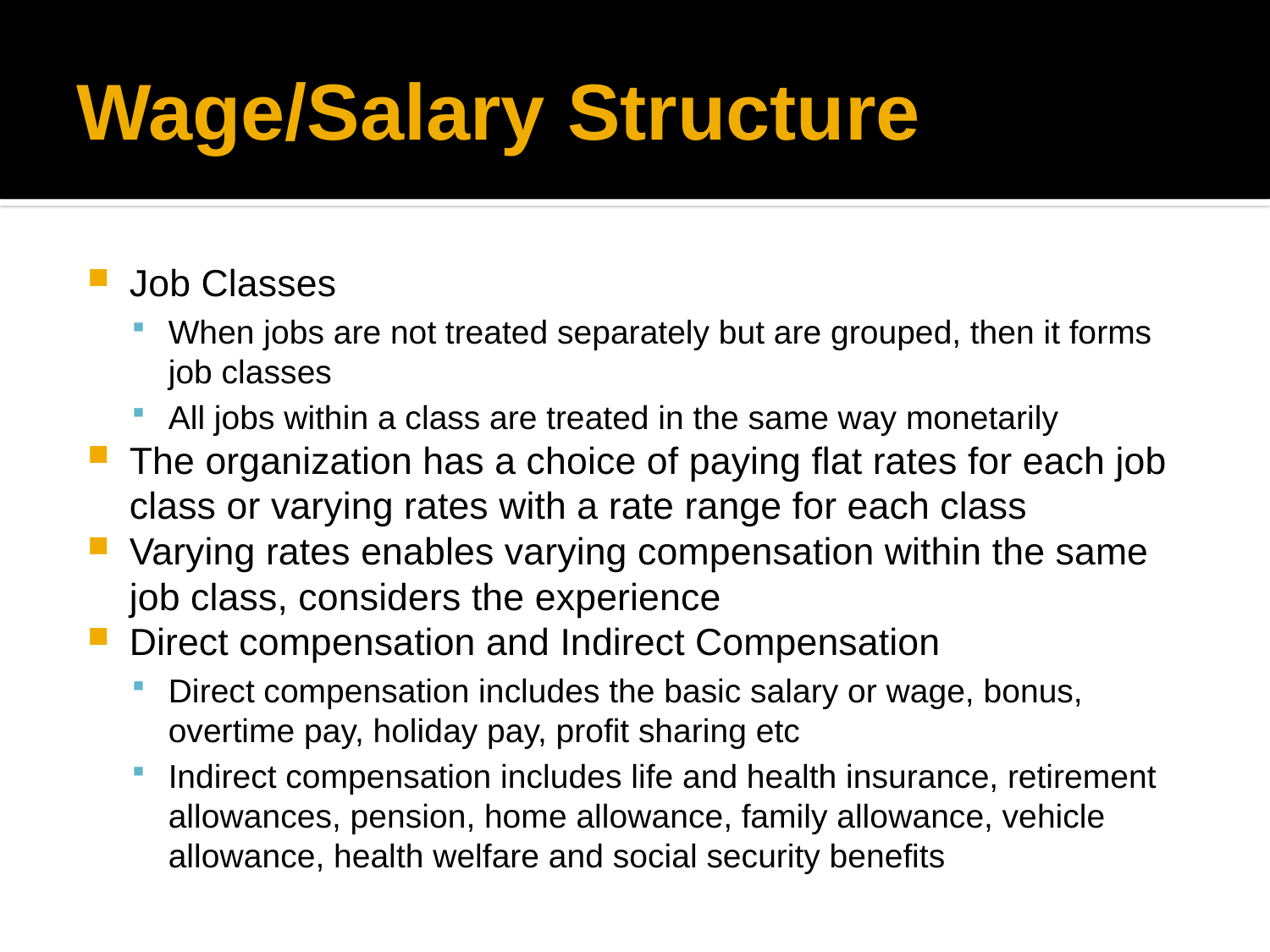

# Wage/Salary Structure
Job Classes
When jobs are not treated separately but are grouped, then it forms job classes
All jobs within a class are treated in the same way monetarily
The organization has a choice of paying flat rates for each job class or varying rates with a rate range for each class
Varying rates enables varying compensation within the same job class, considers the experience
Direct compensation and Indirect Compensation
Direct compensation includes the basic salary or wage, bonus, overtime pay, holiday pay, profit sharing etc
Indirect compensation includes life and health insurance, retirement allowances, pension, home allowance, family allowance, vehicle allowance, health welfare and social security benefits